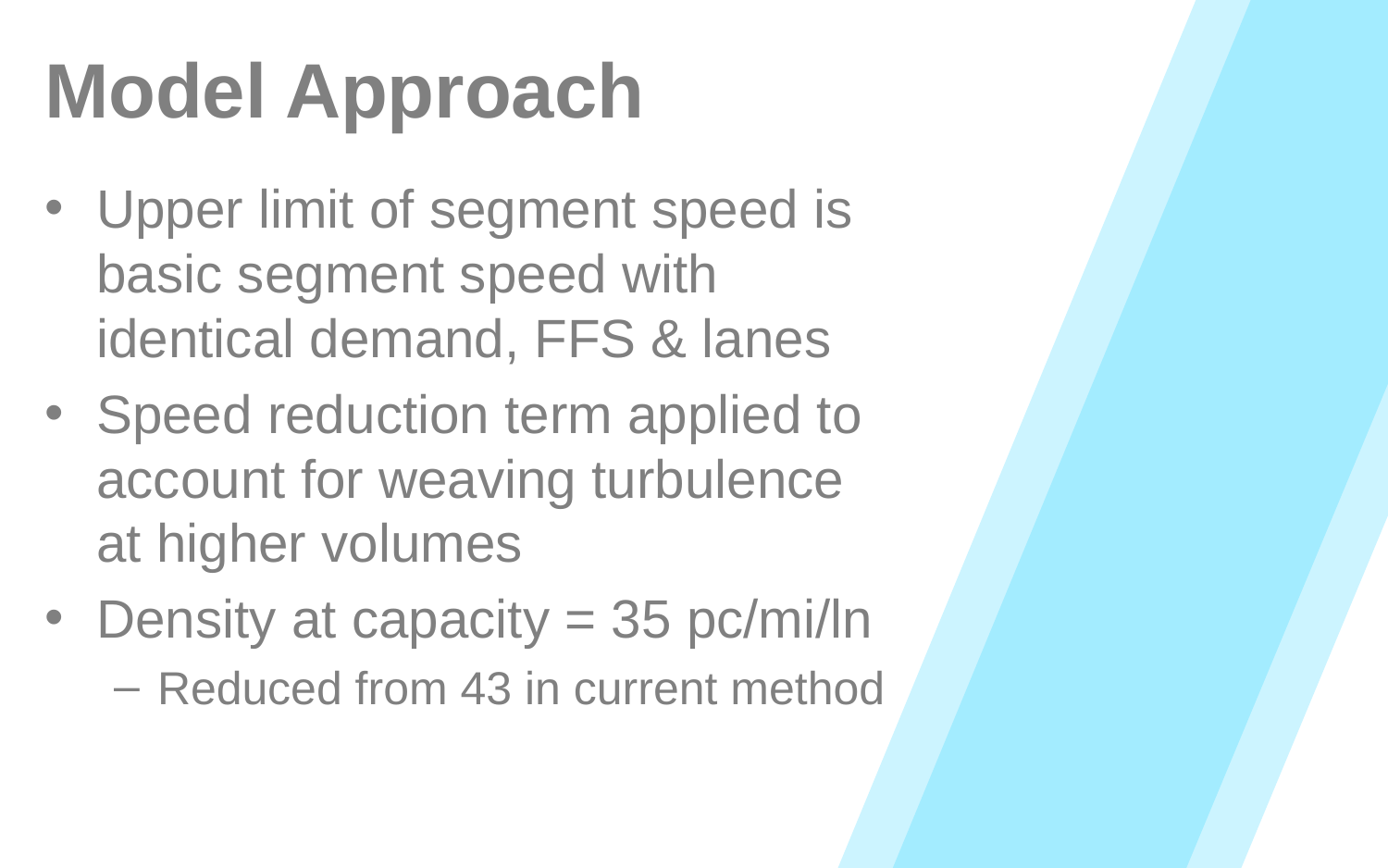

# Model Approach
Upper limit of segment speed is basic segment speed with identical demand, FFS & lanes
Speed reduction term applied to account for weaving turbulence at higher volumes
Density at capacity = 35 pc/mi/ln
Reduced from 43 in current method